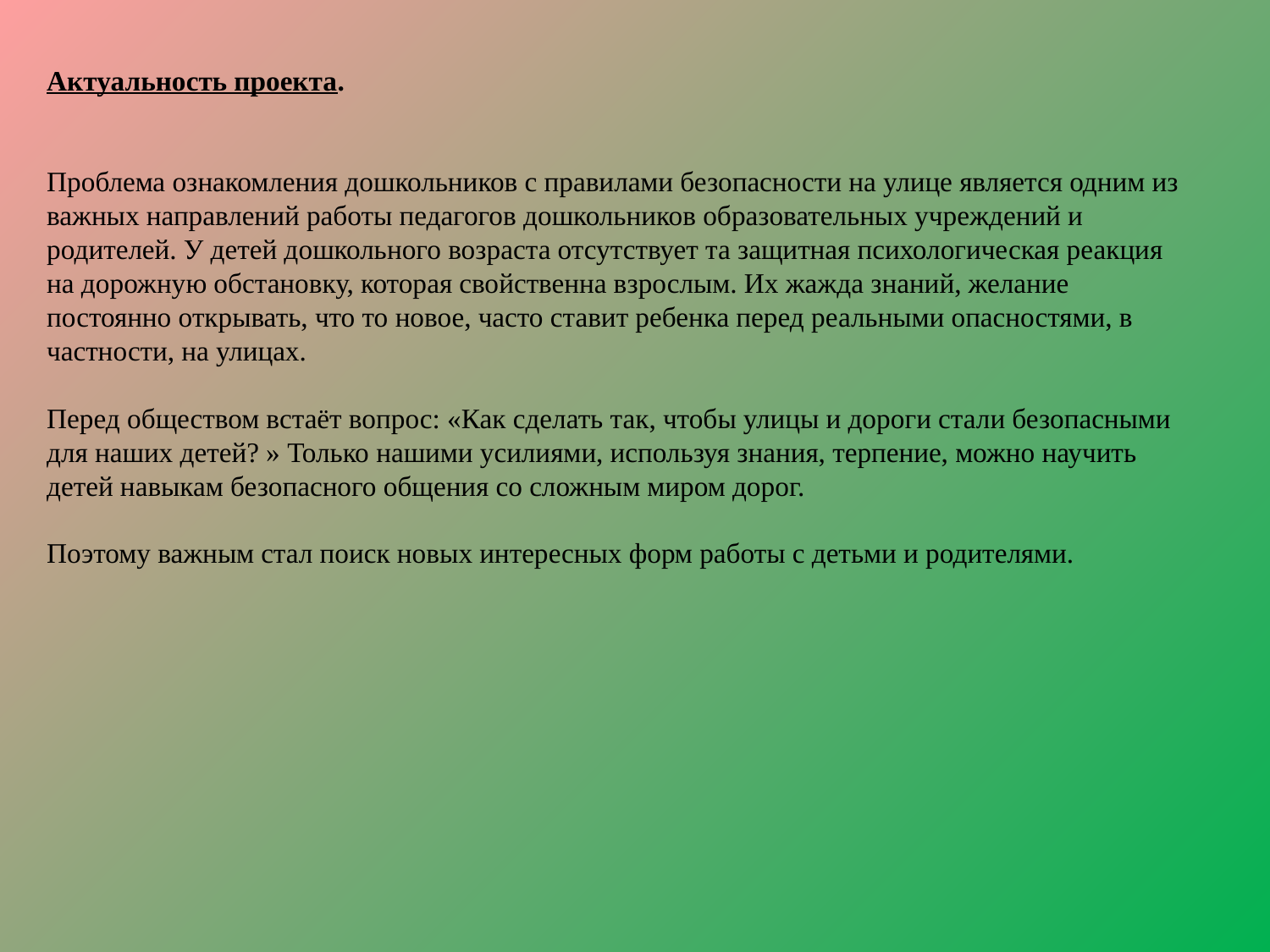

Актуальность проекта.

Проблема ознакомления дошкольников с правилами безопасности на улице является одним из важных направлений работы педагогов дошкольников образовательных учреждений и родителей. У детей дошкольного возраста отсутствует та защитная психологическая реакция на дорожную обстановку, которая свойственна взрослым. Их жажда знаний, желание постоянно открывать, что то новое, часто ставит ребенка перед реальными опасностями, в частности, на улицах.

Перед обществом встаёт вопрос: «Как сделать так, чтобы улицы и дороги стали безопасными для наших детей? » Только нашими усилиями, используя знания, терпение, можно научить детей навыкам безопасного общения со сложным миром дорог.

Поэтому важным стал поиск новых интересных форм работы с детьми и родителями.